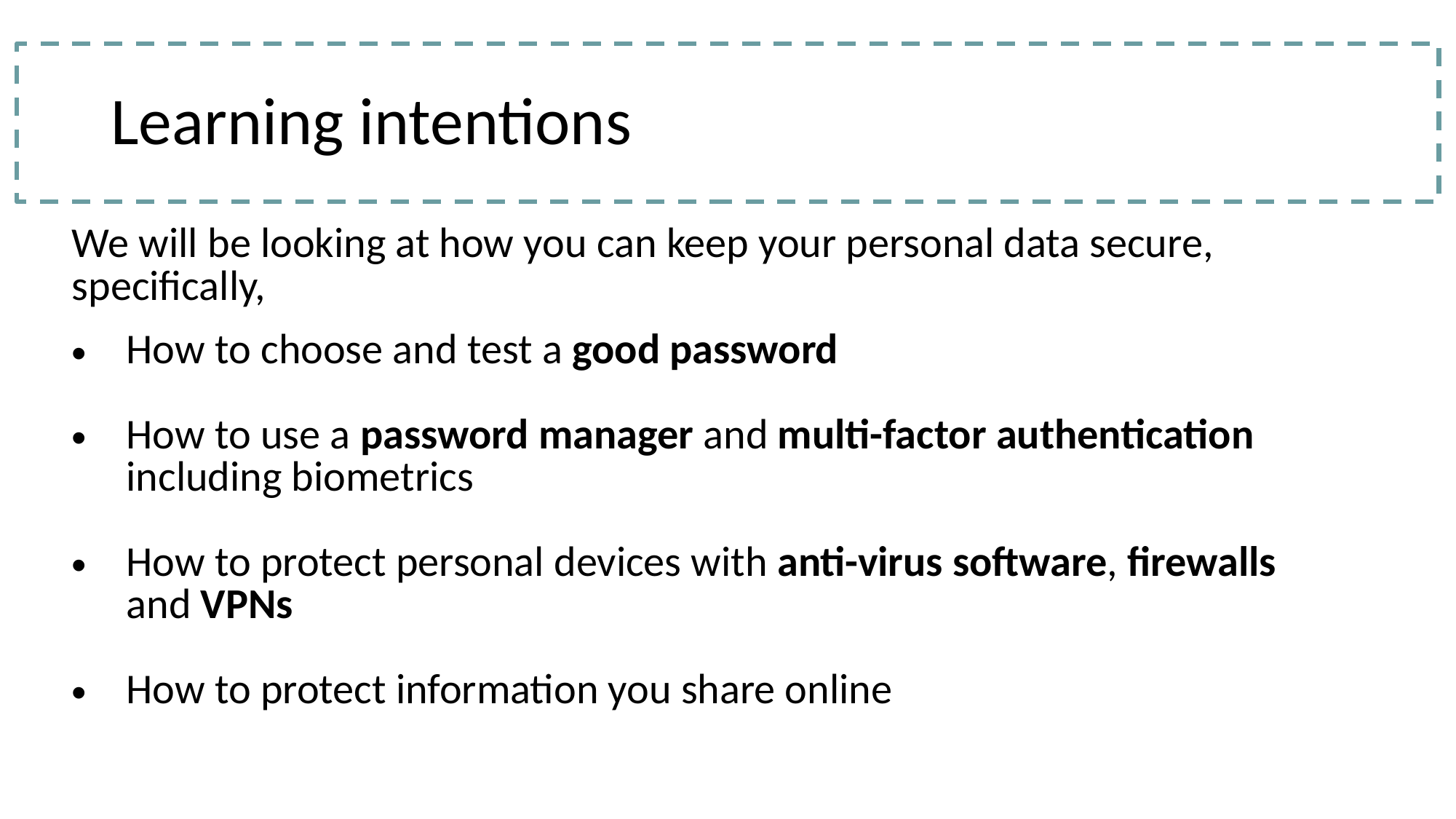

# Learning intentions
| We will be looking at how you can keep your personal data secure, specifically, How to choose and test a good password How to use a password manager and multi-factor authentication including biometrics How to protect personal devices with anti-virus software, firewalls and VPNs How to protect information you share online |
| --- |